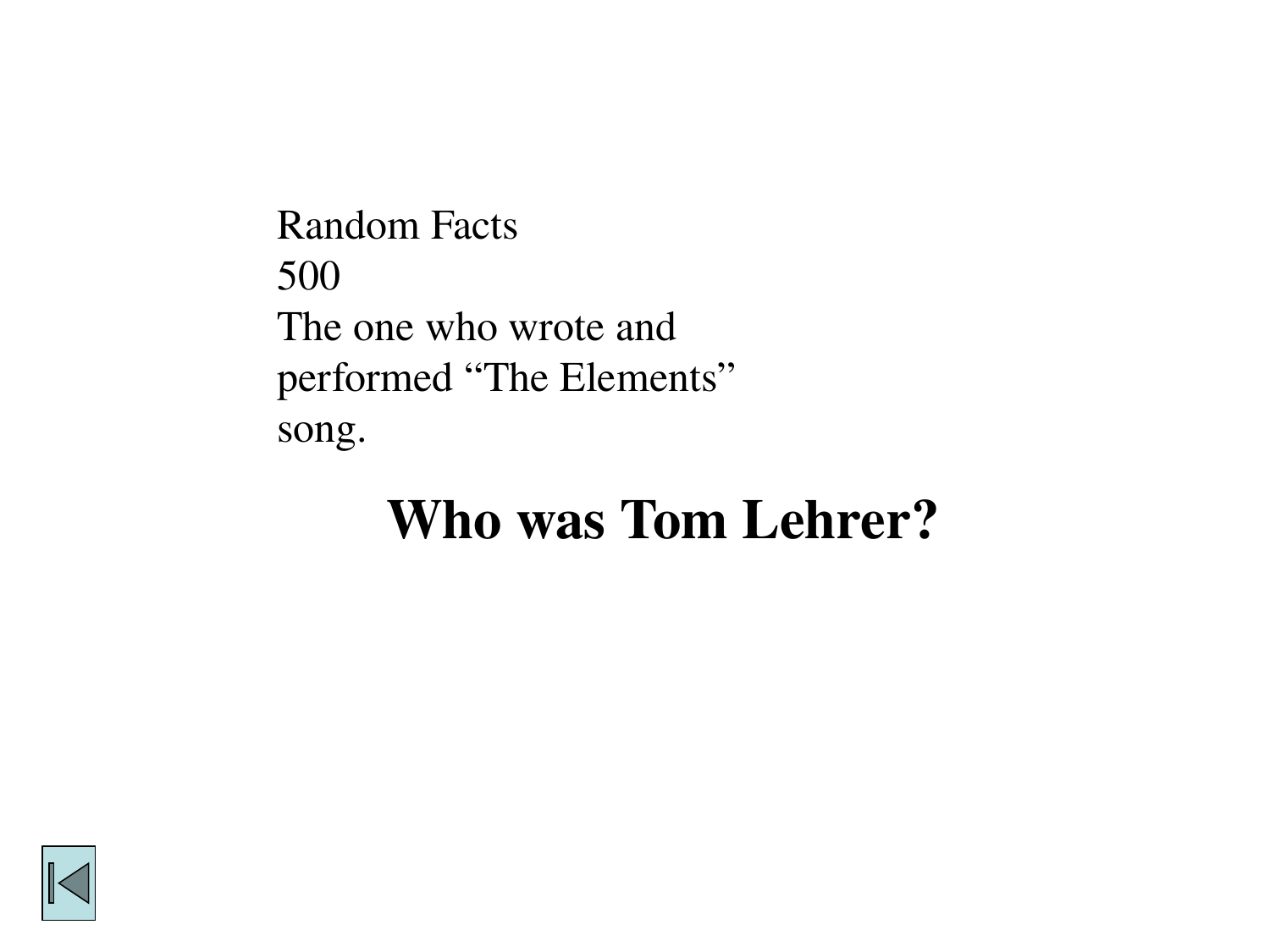

Random Facts
500
The one who wrote and performed “The Elements” song.
Who was Tom Lehrer?